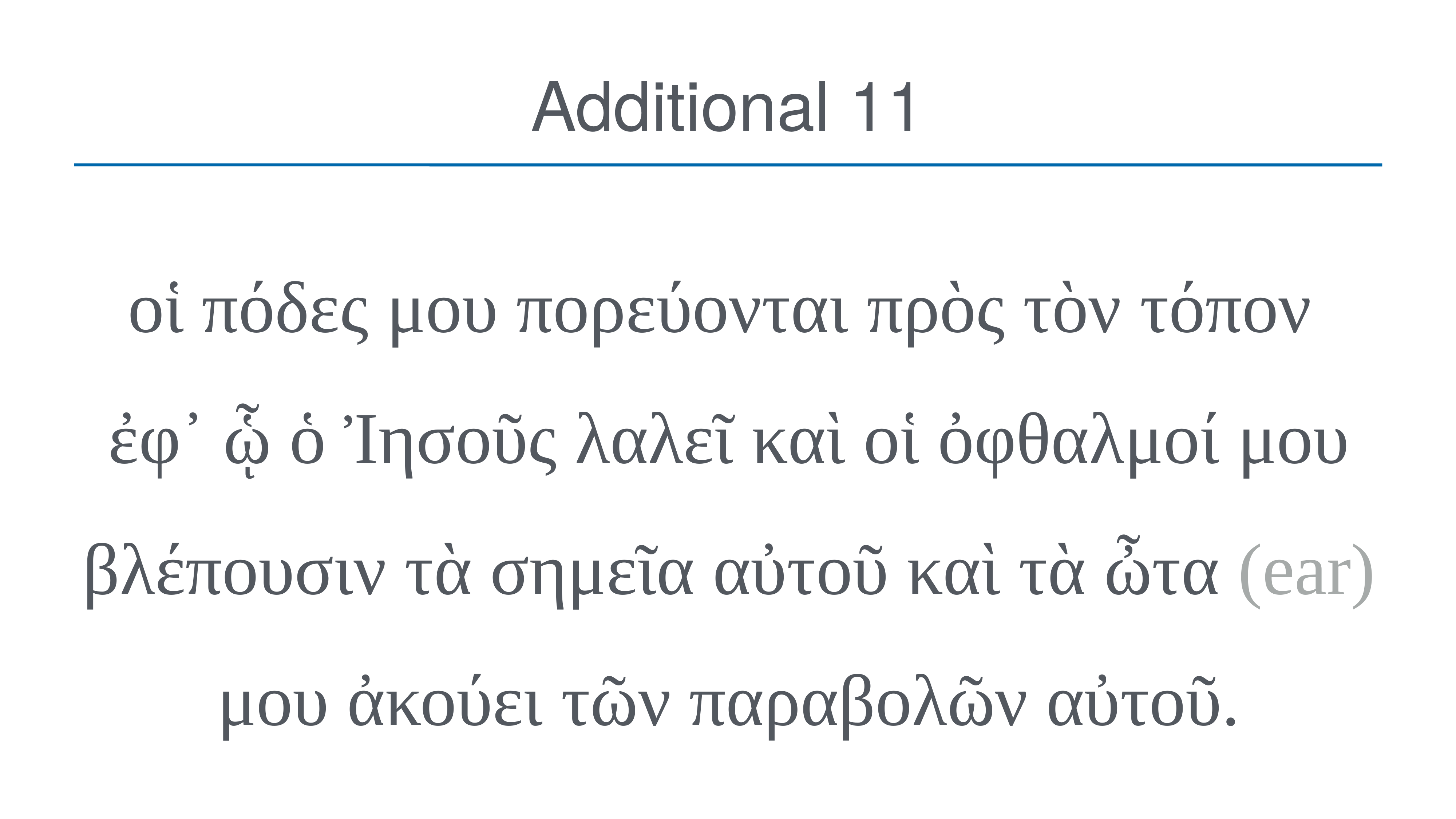

# Additional 11
οἱ πόδες μου πορεύονται πρὸς τὸν τόπον
ἐφ᾽ ᾧ ὁ Ἰησοῦς λαλεῖ καὶ οἱ ὀφθαλμοί μου βλέπουσιν τὰ σημεῖα αὐτοῦ καὶ τὰ ὦτα (ear) μου ἀκούει τῶν παραβολῶν αὐτοῦ.